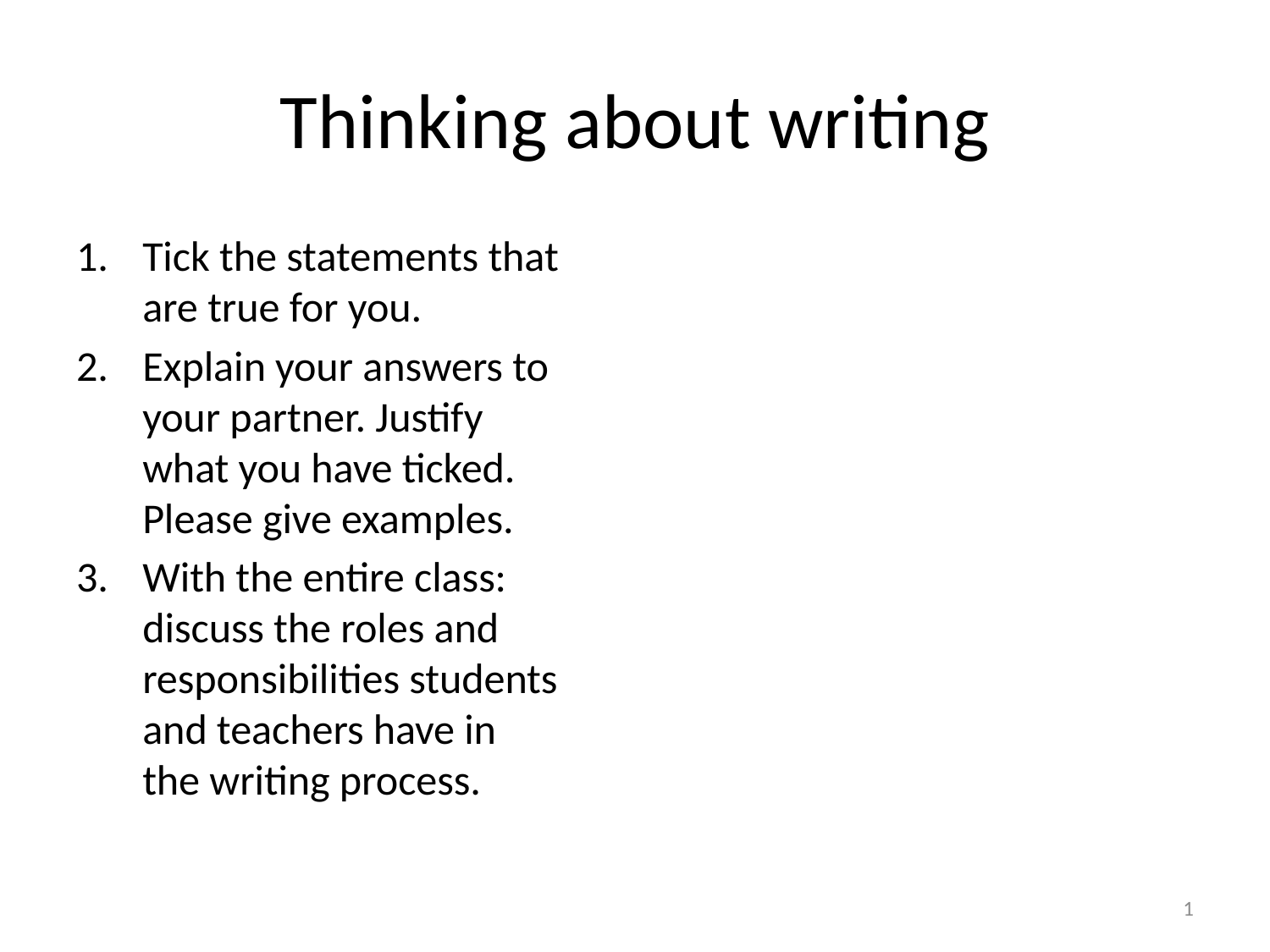

# Thinking about writing
Tick the statements that are true for you.
Explain your answers to your partner. Justify what you have ticked. Please give examples.
With the entire class: discuss the roles and responsibilities students and teachers have in the writing process.
1